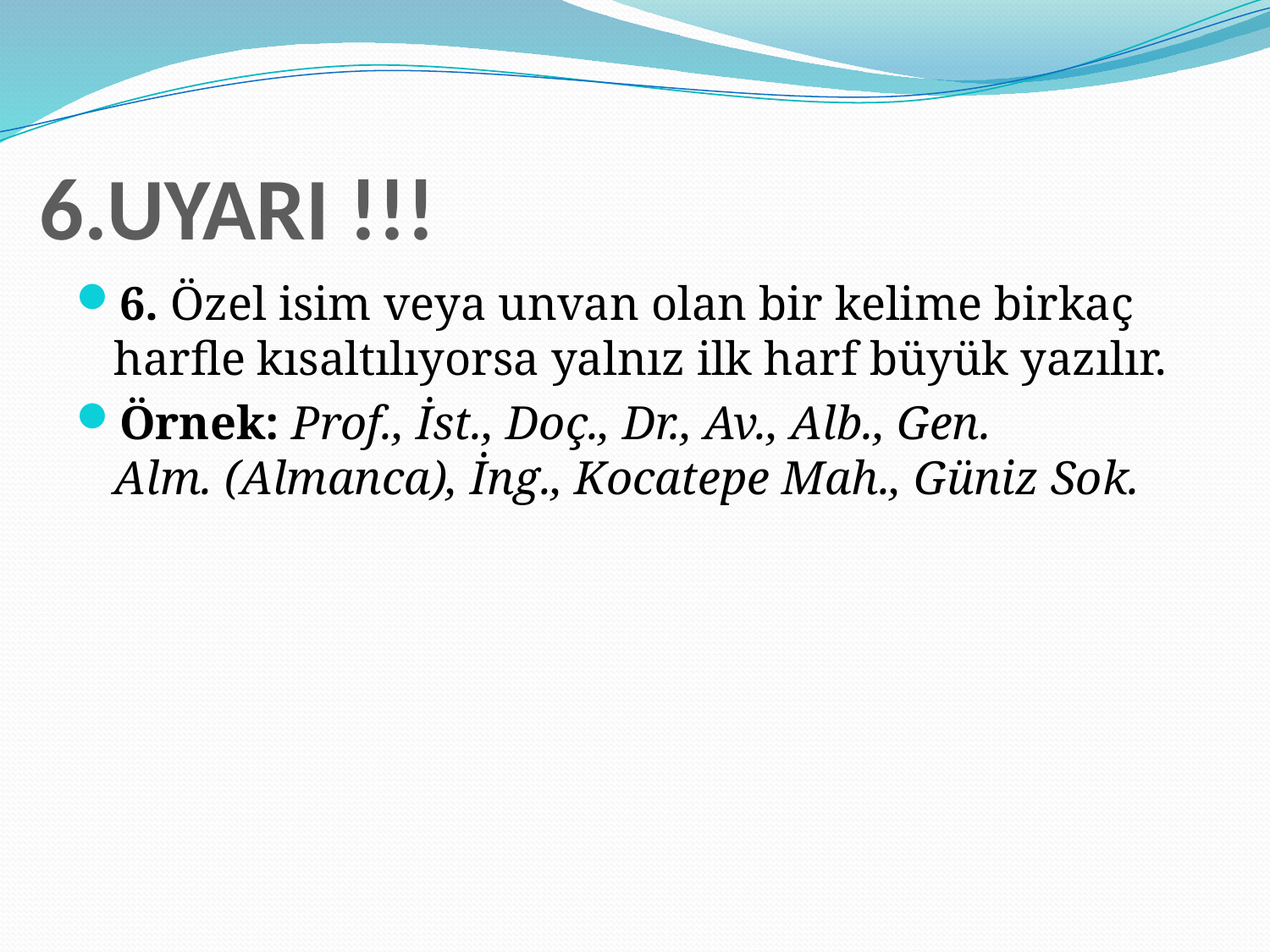

# 6.UYARI !!!
6. Özel isim veya unvan olan bir kelime birkaç harfle kısaltılıyorsa yalnız ilk harf büyük yazılır.
Örnek: Prof., İst., Doç., Dr., Av., Alb., Gen.
Alm. (Almanca), İng., Kocatepe Mah., Güniz Sok.